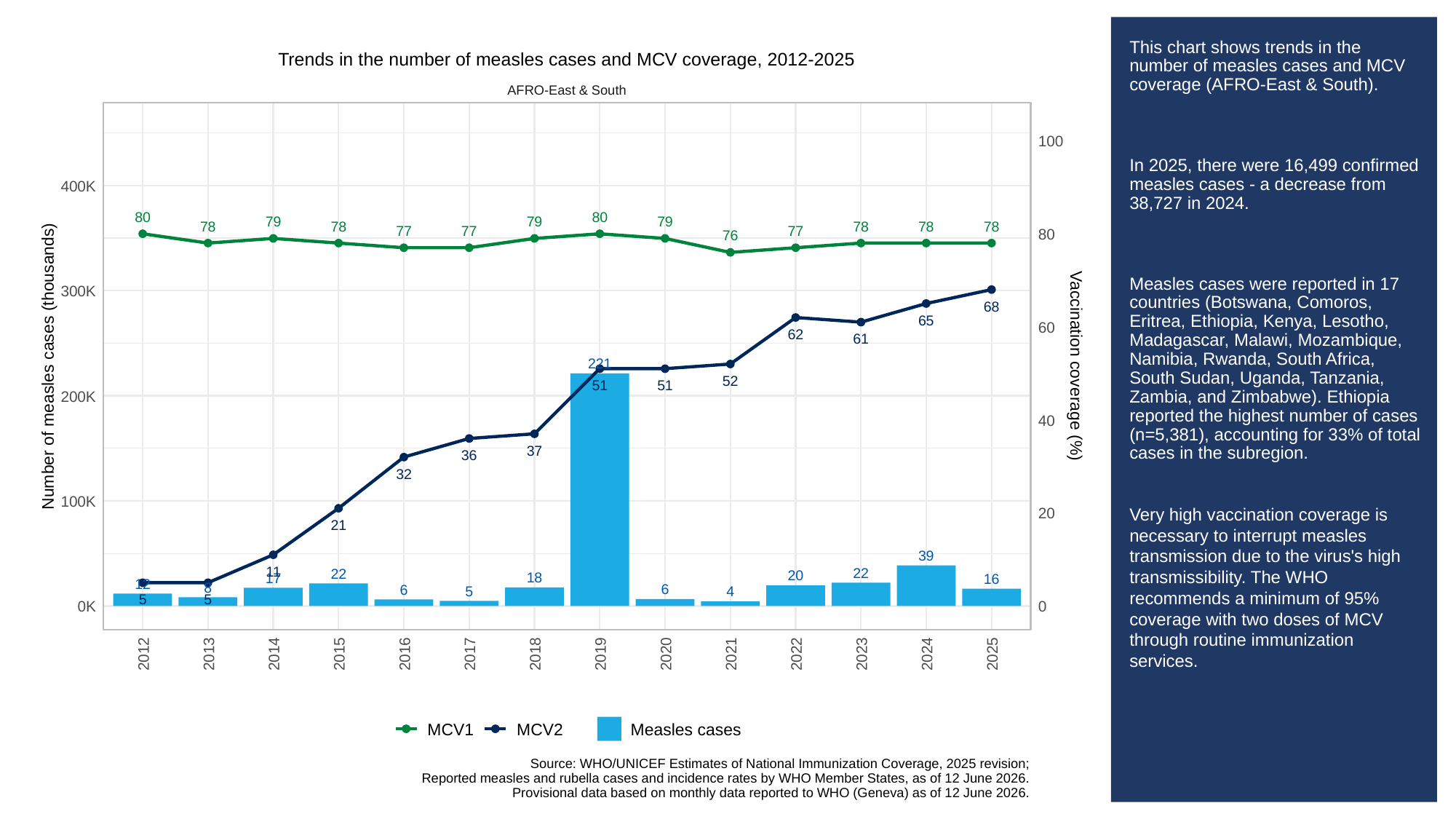

# This chart shows trends in the number of measles cases and MCV coverage (AFRO-East & South).

In 2025, there were 16,499 confirmed measles cases - a decrease from 38,727 in 2024.

Measles cases were reported in 17 countries (Botswana, Comoros, Eritrea, Ethiopia, Kenya, Lesotho, Madagascar, Malawi, Mozambique, Namibia, Rwanda, South Africa, South Sudan, Uganda, Tanzania, Zambia, and Zimbabwe). Ethiopia reported the highest number of cases (n=5,381), accounting for 33% of total cases in the subregion.

Very high vaccination coverage is necessary to interrupt measles transmission due to the virus's high transmissibility. The WHO recommends a minimum of 95% coverage with two doses of MCV through routine immunization services.

Trends in the number of measles cases and MCV coverage, 2012-2025
AFRO-East & South

100
400K

80
80
79
79
79
78
78
78
78
78
77
77
77
80
76

300K

68

65

60
62
61

221

Number of measles cases (thousands)
Vaccination coverage (%)

52
51
51
200K

40

37

36

32
100K

20
21
39

11
22
22
20
18
17
16
12

8

6
6

5
4

5
5

0K
0

2012
2013
2014
2015
2016
2017
2018
2019
2020
2021
2022
2023
2024
2025

MCV1
MCV2
Measles cases

Source: WHO/UNICEF Estimates of National Immunization Coverage, 2025 revision;
Reported measles and rubella cases and incidence rates by WHO Member States, as of 12 June 2026.
Provisional data based on monthly data reported to WHO (Geneva) as of 12 June 2026.